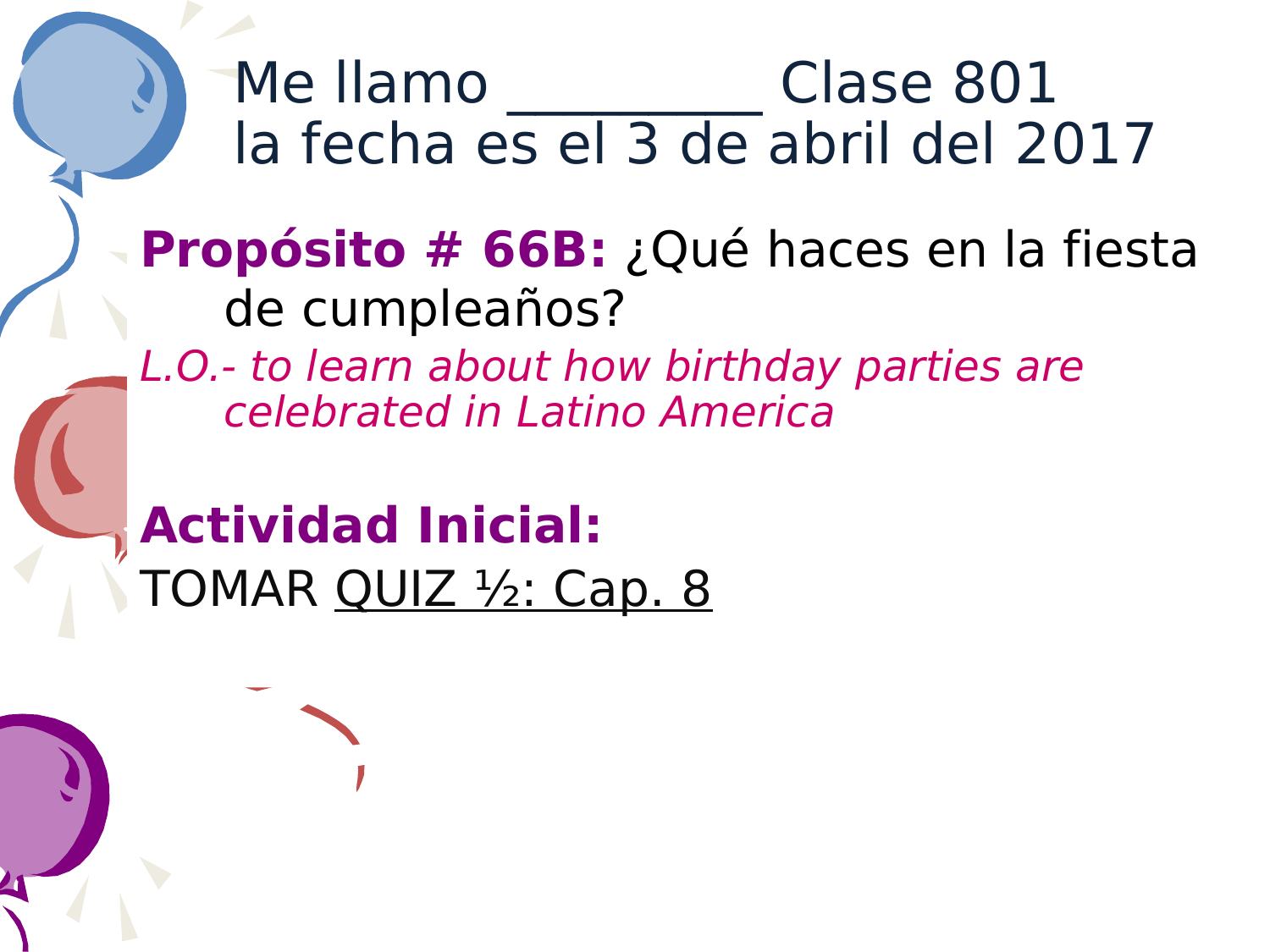

# Me llamo _________ Clase 801 la fecha es el 3 de abril del 2017
Propósito # 66B: ¿Qué haces en la fiesta de cumpleaños?
L.O.- to learn about how birthday parties are celebrated in Latino America

Actividad Inicial:
TOMAR QUIZ ½: Cap. 8